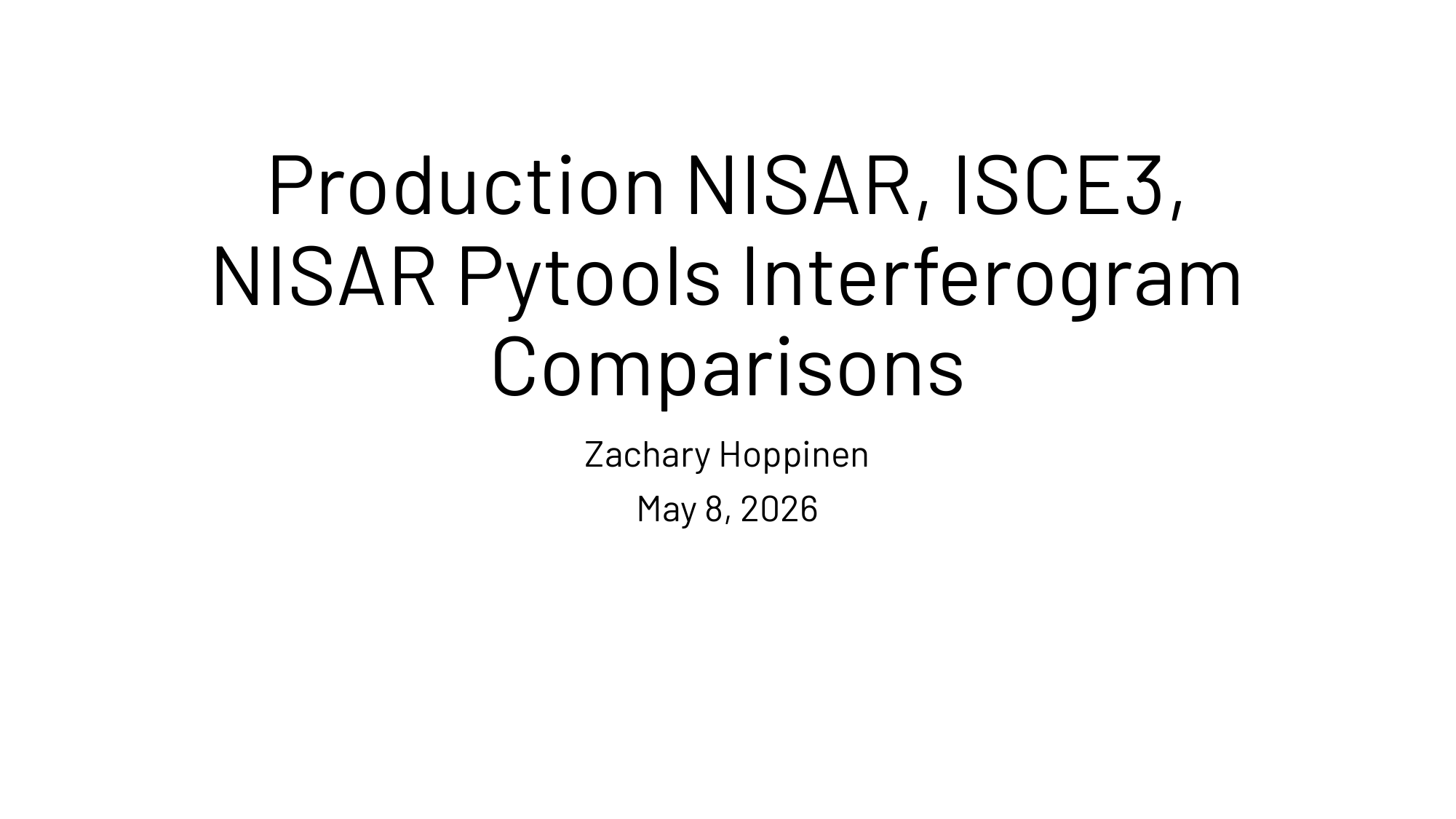

# Production NISAR, ISCE3, NISAR Pytools Interferogram Comparisons
Zachary Hoppinen
May 8, 2026